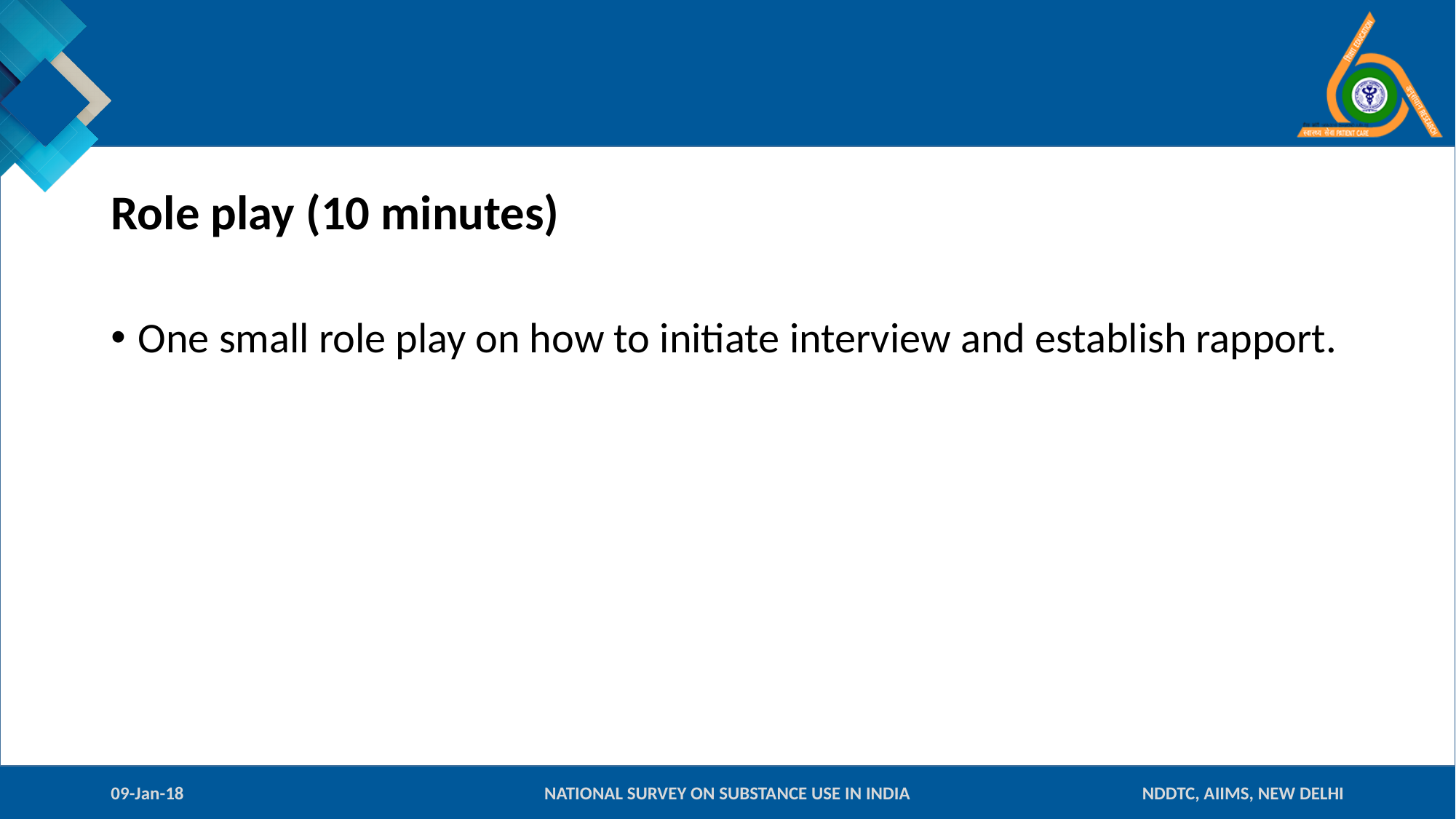

#
Role play (10 minutes)

One small role play on how to initiate interview and establish rapport.
09-Jan-18
NATIONAL SURVEY ON SUBSTANCE USE IN INDIA
NDDTC, AIIMS, NEW DELHI